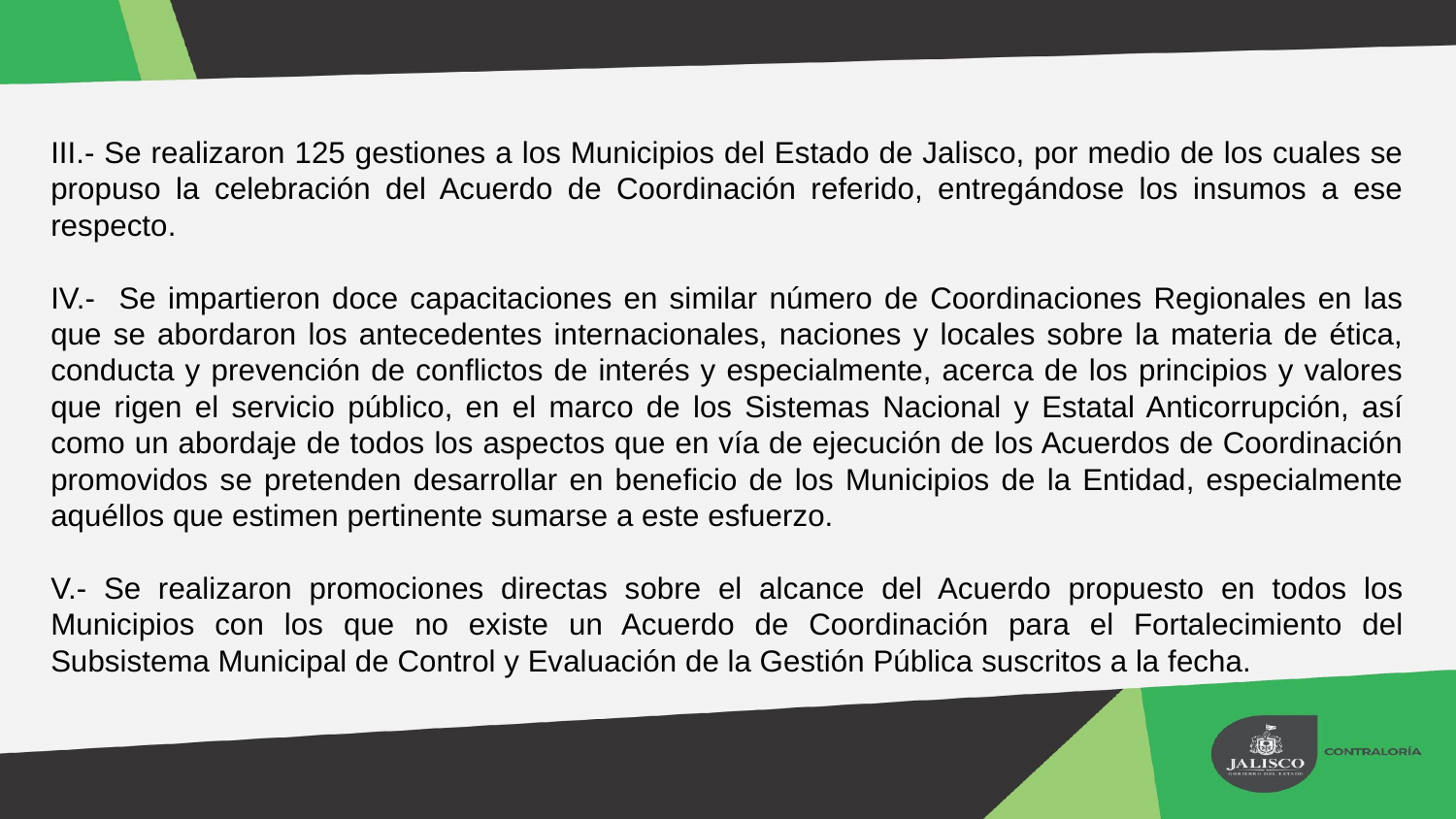

III.- Se realizaron 125 gestiones a los Municipios del Estado de Jalisco, por medio de los cuales se propuso la celebración del Acuerdo de Coordinación referido, entregándose los insumos a ese respecto.

IV.-  Se impartieron doce capacitaciones en similar número de Coordinaciones Regionales en las que se abordaron los antecedentes internacionales, naciones y locales sobre la materia de ética, conducta y prevención de conflictos de interés y especialmente, acerca de los principios y valores que rigen el servicio público, en el marco de los Sistemas Nacional y Estatal Anticorrupción, así como un abordaje de todos los aspectos que en vía de ejecución de los Acuerdos de Coordinación promovidos se pretenden desarrollar en beneficio de los Municipios de la Entidad, especialmente aquéllos que estimen pertinente sumarse a este esfuerzo.

V.- Se realizaron promociones directas sobre el alcance del Acuerdo propuesto en todos los Municipios con los que no existe un Acuerdo de Coordinación para el Fortalecimiento del Subsistema Municipal de Control y Evaluación de la Gestión Pública suscritos a la fecha.